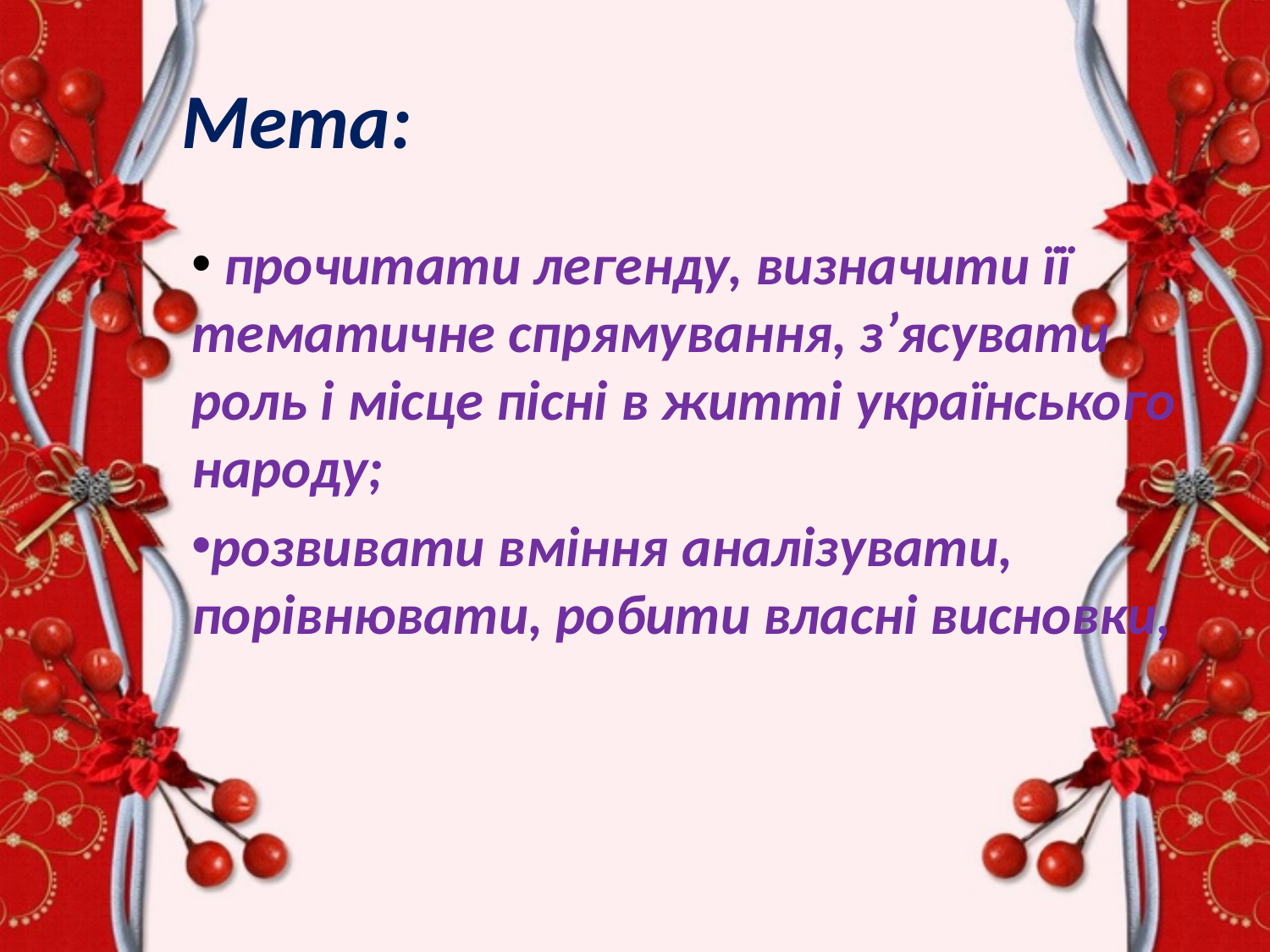

# Мета:
 прочитати легенду, визначити її тематичне спрямування, з’ясувати роль і місце пісні в житті українського народу;
розвивати вміння аналізувати, порівнювати, робити власні висновки,